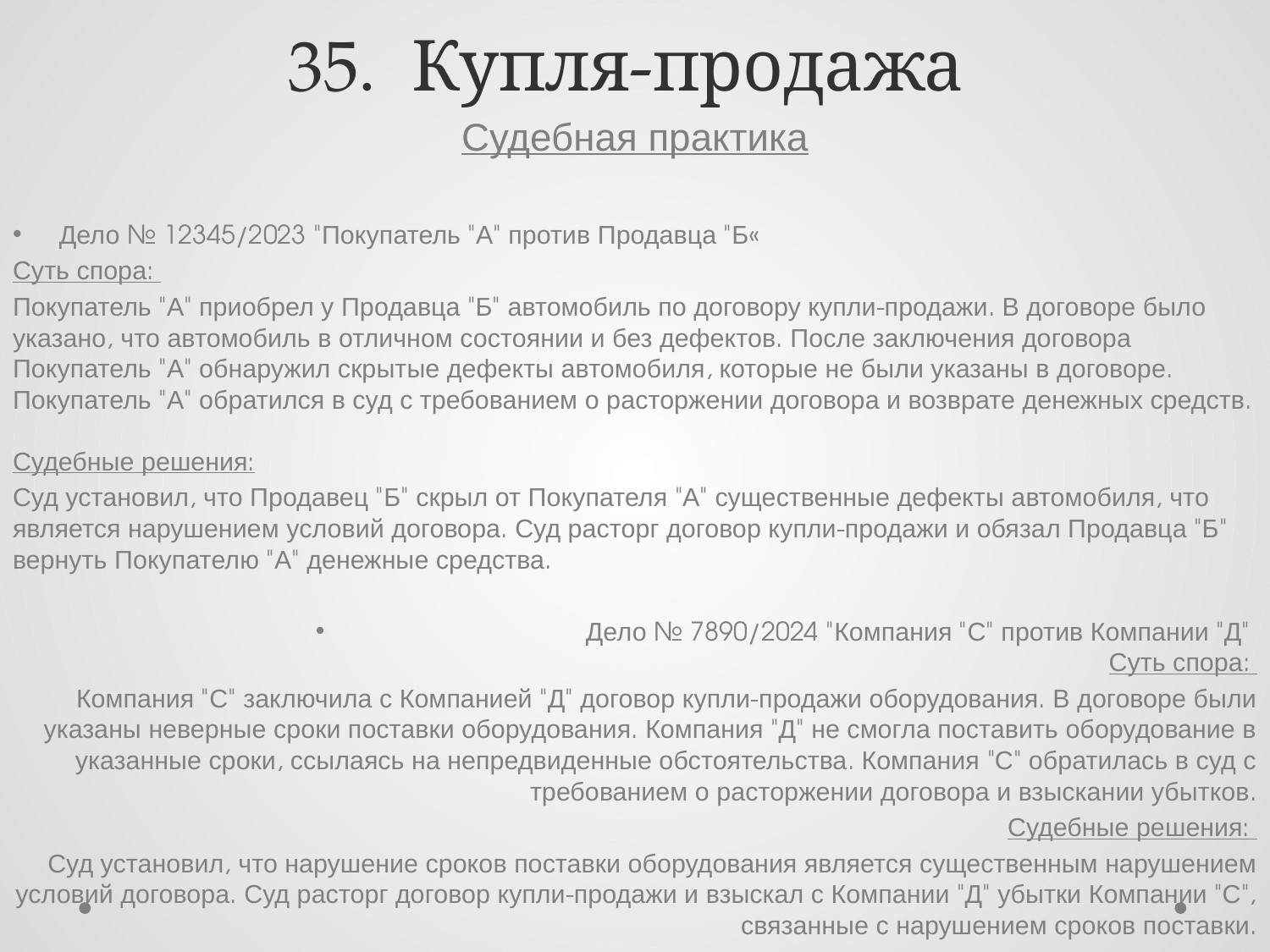

# 35.  Купля-продажа
Судебная практика

Дело № 12345/2023 "Покупатель "А" против Продавца "Б«
Суть спора:
Покупатель "А" приобрел у Продавца "Б" автомобиль по договору купли-продажи. В договоре было указано, что автомобиль в отличном состоянии и без дефектов. После заключения договора Покупатель "А" обнаружил скрытые дефекты автомобиля, которые не были указаны в договоре. Покупатель "А" обратился в суд с требованием о расторжении договора и возврате денежных средств.
Судебные решения:
Суд установил, что Продавец "Б" скрыл от Покупателя "А" существенные дефекты автомобиля, что является нарушением условий договора. Суд расторг договор купли-продажи и обязал Продавца "Б" вернуть Покупателю "А" денежные средства.

Дело № 7890/2024 "Компания "С" против Компании "Д"
Суть спора:
Компания "С" заключила с Компанией "Д" договор купли-продажи оборудования. В договоре были указаны неверные сроки поставки оборудования. Компания "Д" не смогла поставить оборудование в указанные сроки, ссылаясь на непредвиденные обстоятельства. Компания "С" обратилась в суд с требованием о расторжении договора и взыскании убытков.
Судебные решения:
Суд установил, что нарушение сроков поставки оборудования является существенным нарушением условий договора. Суд расторг договор купли-продажи и взыскал с Компании "Д" убытки Компании "С", связанные с нарушением сроков поставки.